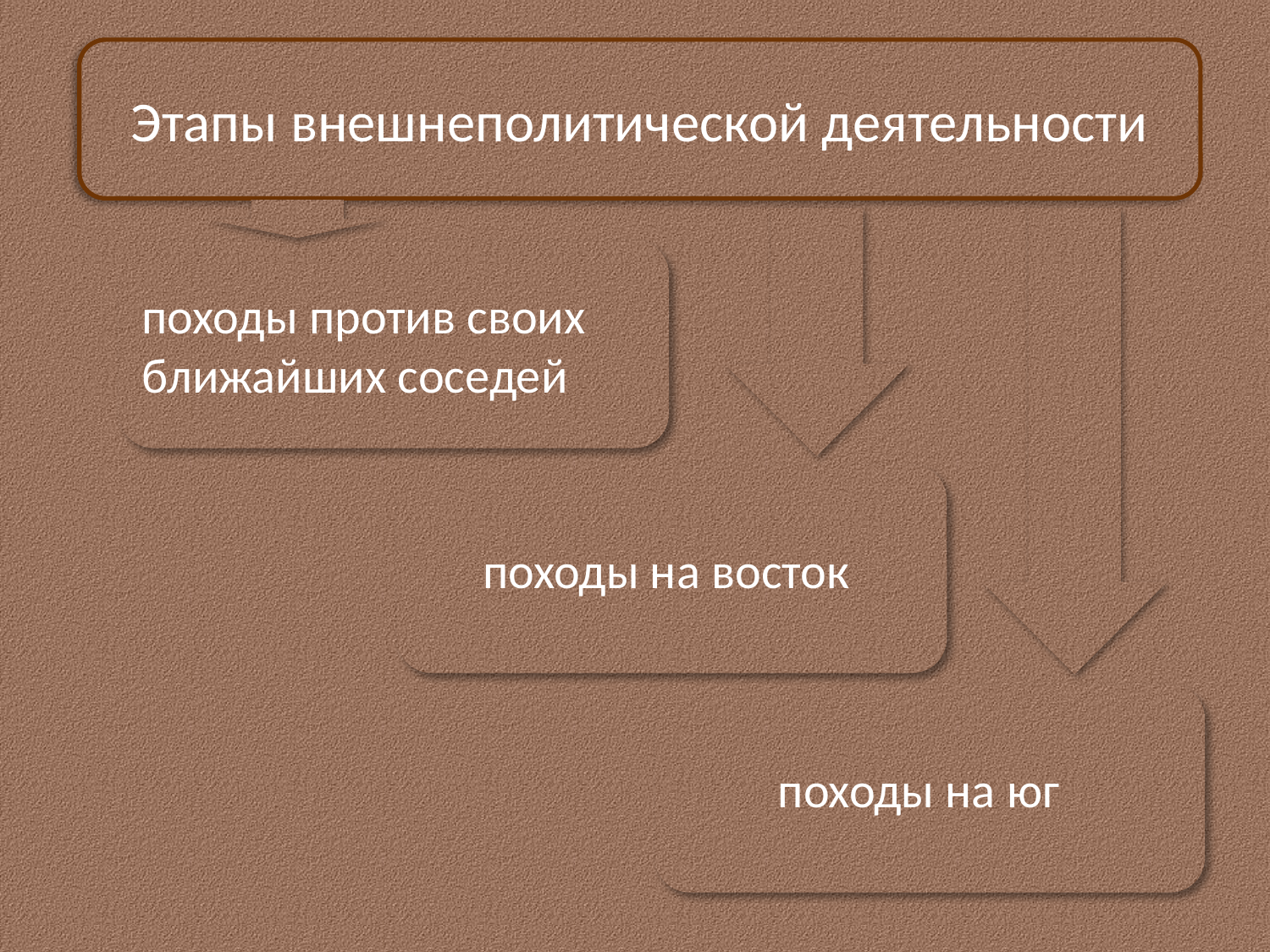

#
Этапы внешнеполитической деятельности

походы против своих ближайших соседей

походы на восток
походы на юг
www.sliderpoint.org